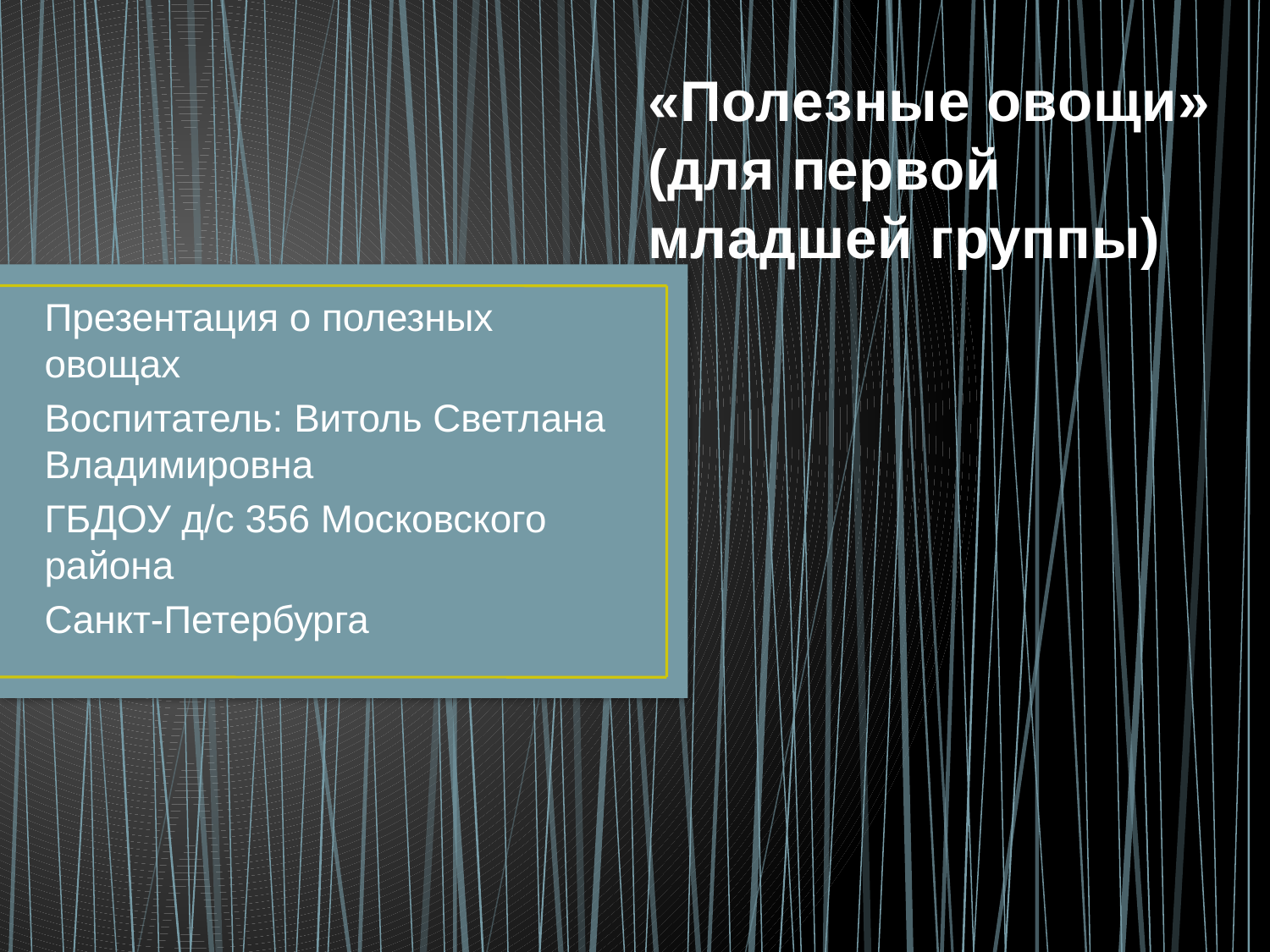

# «Полезные овощи» (для первой младшей группы)
Презентация о полезных овощах
Воспитатель: Витоль Светлана Владимировна
ГБДОУ д/с 356 Московского района
Санкт-Петербурга